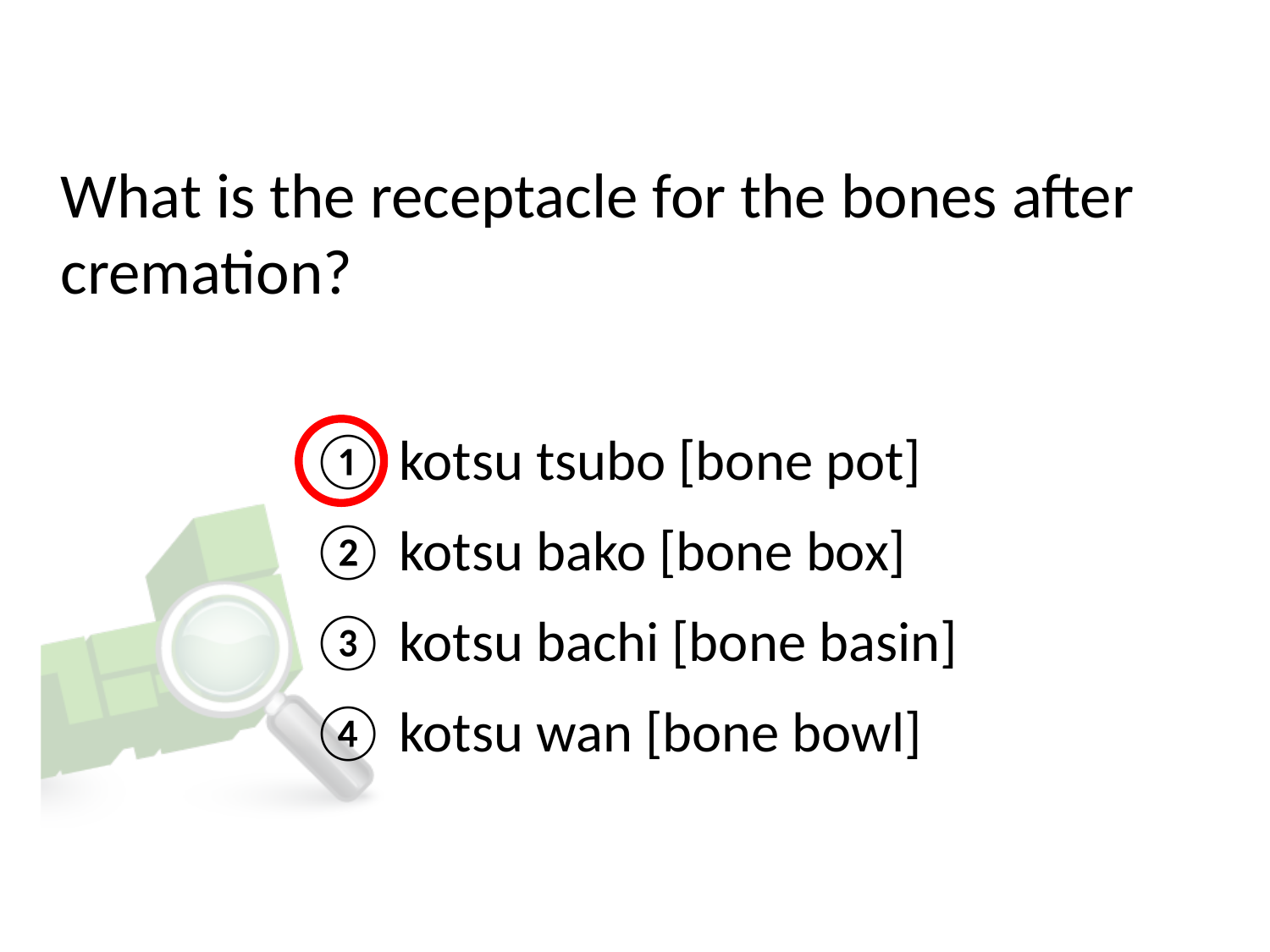

# What is the receptacle for the bones after cremation?
① kotsu tsubo [bone pot]
② kotsu bako [bone box]
③ kotsu bachi [bone basin]
④ kotsu wan [bone bowl]